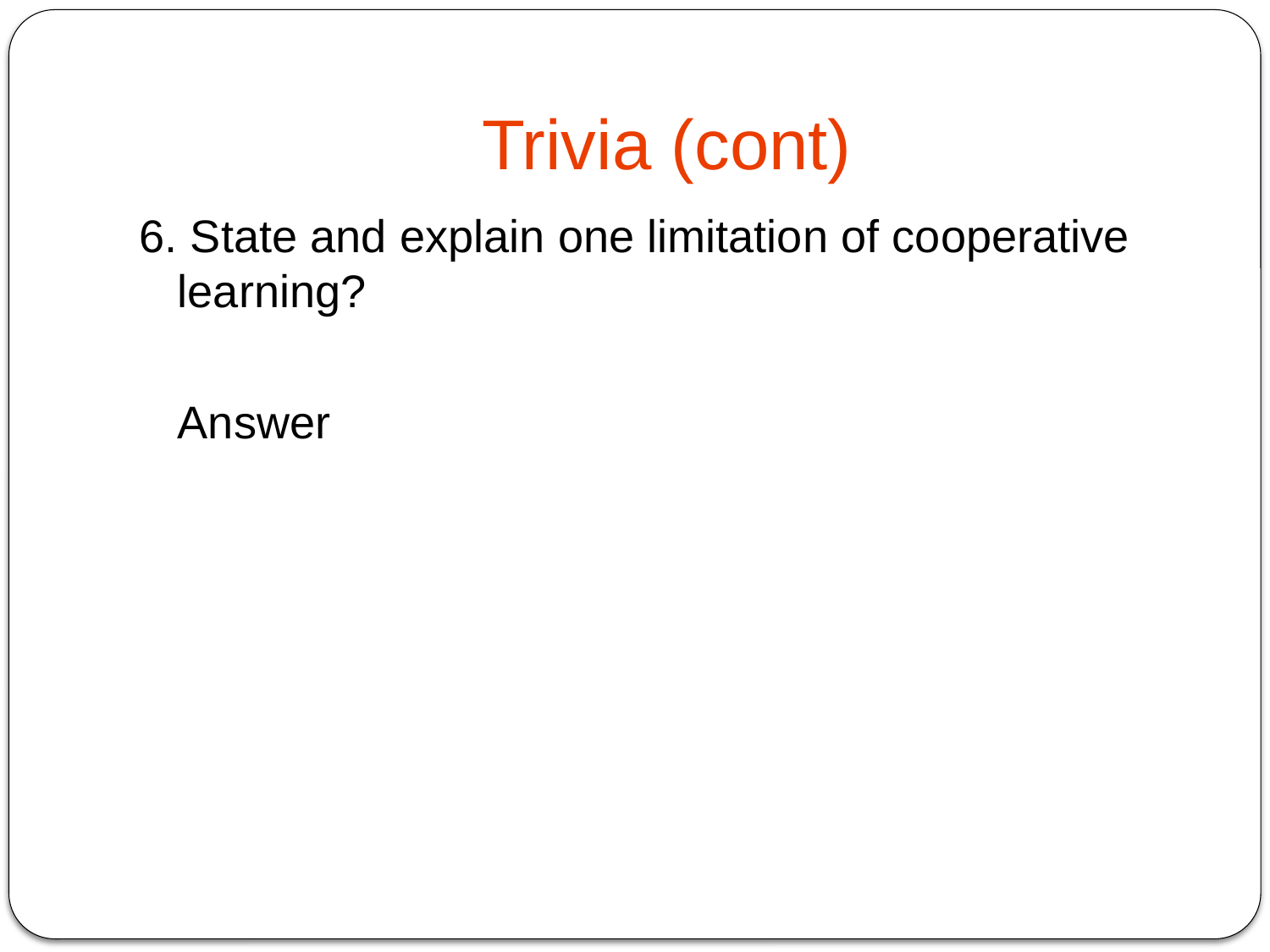

# Trivia (cont)
6. State and explain one limitation of cooperative learning?

	Answer